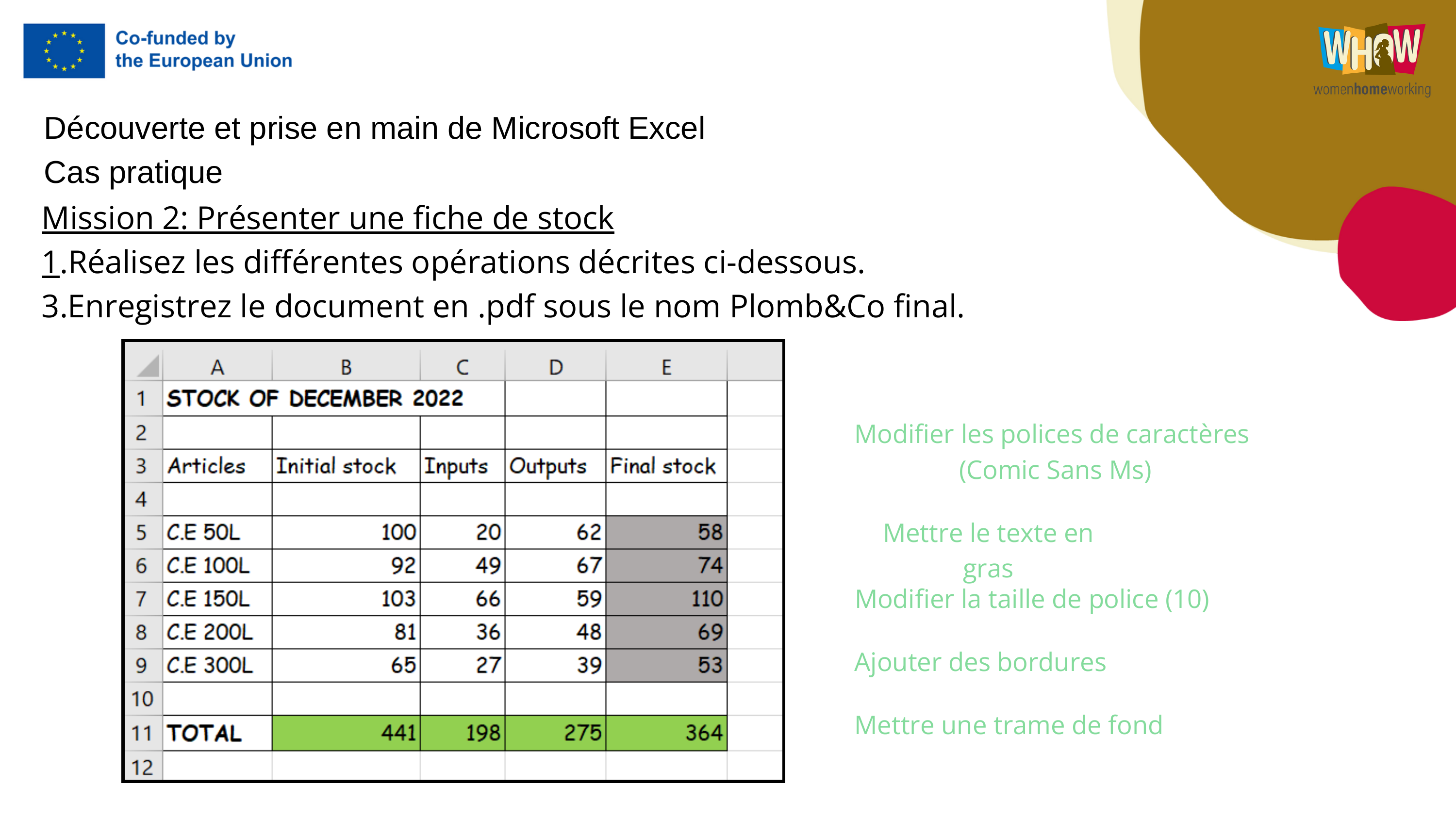

Découverte et prise en main de Microsoft Excel
Cas pratique
Mission 2: Présenter une fiche de stock
1.Réalisez les différentes opérations décrites ci-dessous.
3.Enregistrez le document en .pdf sous le nom Plomb&Co final.

Modifier les polices de caractères
(Comic Sans Ms)
Mettre le texte en gras
Modifier la taille de police (10)
Ajouter des bordures
Mettre une trame de fond